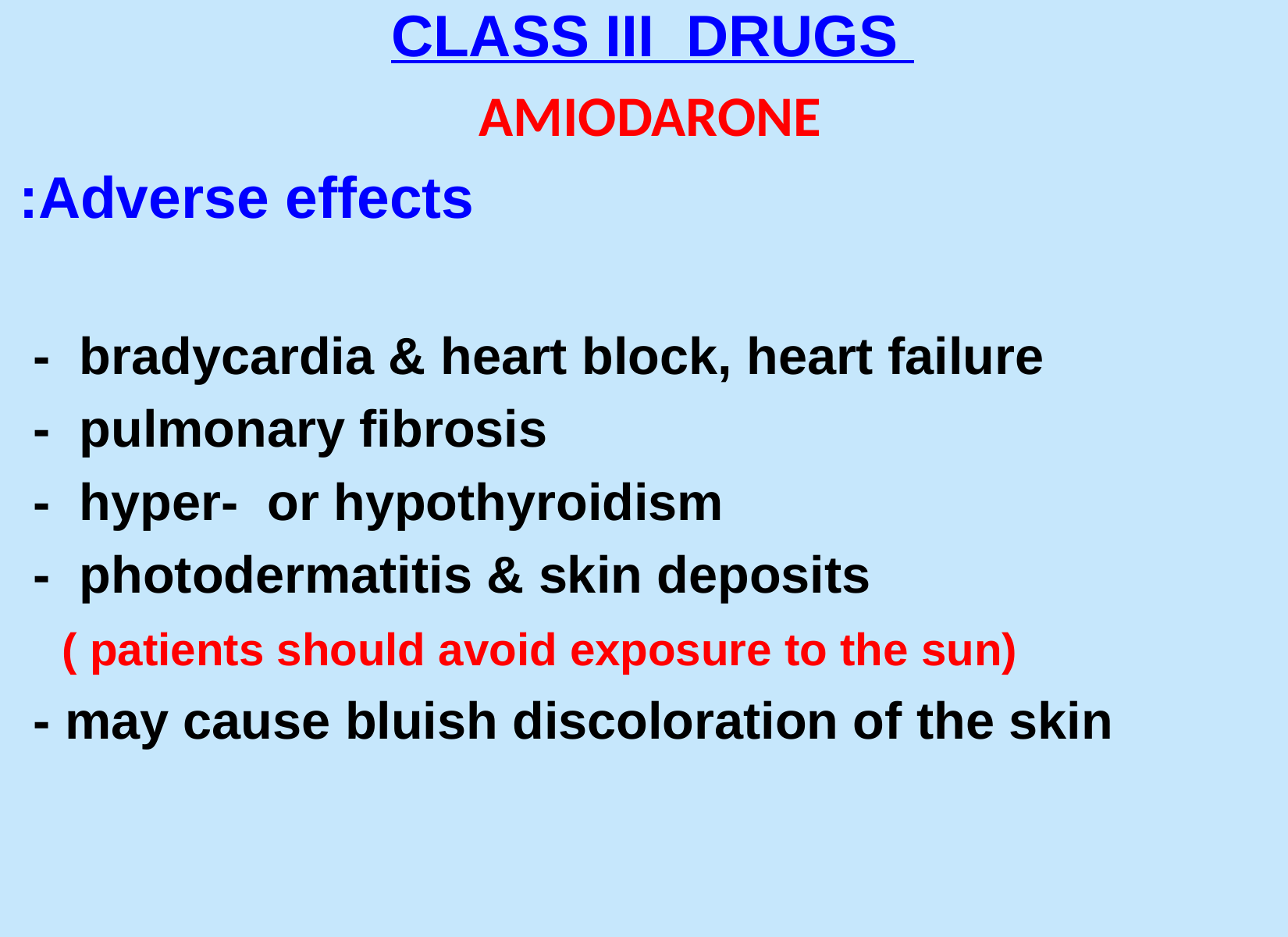

CLASS III  DRUGS
AMIODARONE
Adverse effects:

 -  bradycardia & heart block, heart failure
 -  pulmonary fibrosis
 -  hyper-  or hypothyroidism
 -  photodermatitis & skin deposits
   ( patients should avoid exposure to the sun)
 - may cause bluish discoloration of the skin
#